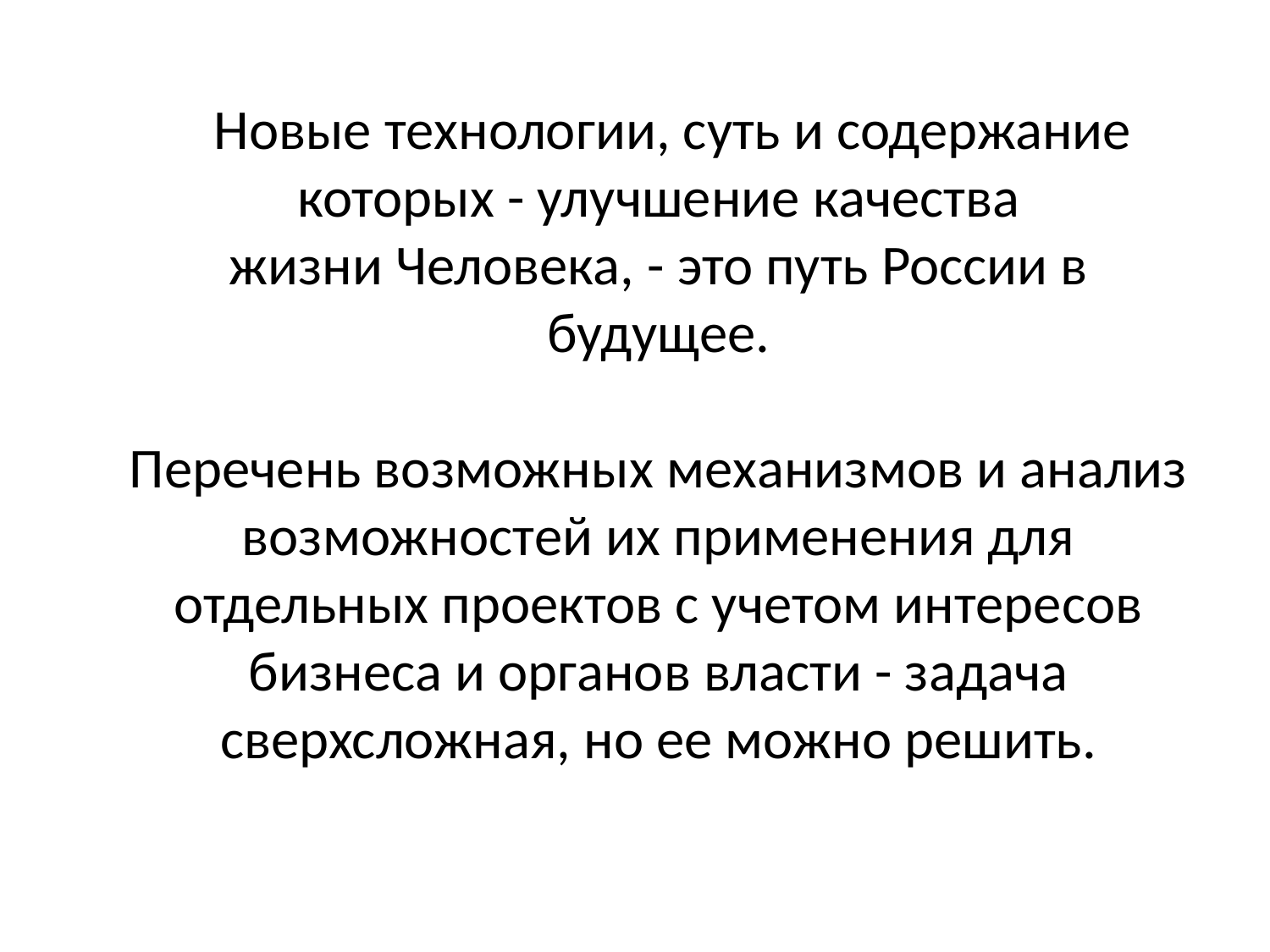

Новые технологии, суть и содержание которых - улучшение качества
жизни Человека, - это путь России в будущее.
Перечень возможных механизмов и анализ возможностей их применения для отдельных проектов с учетом интересов бизнеса и органов власти - задача сверхсложная, но ее можно решить.